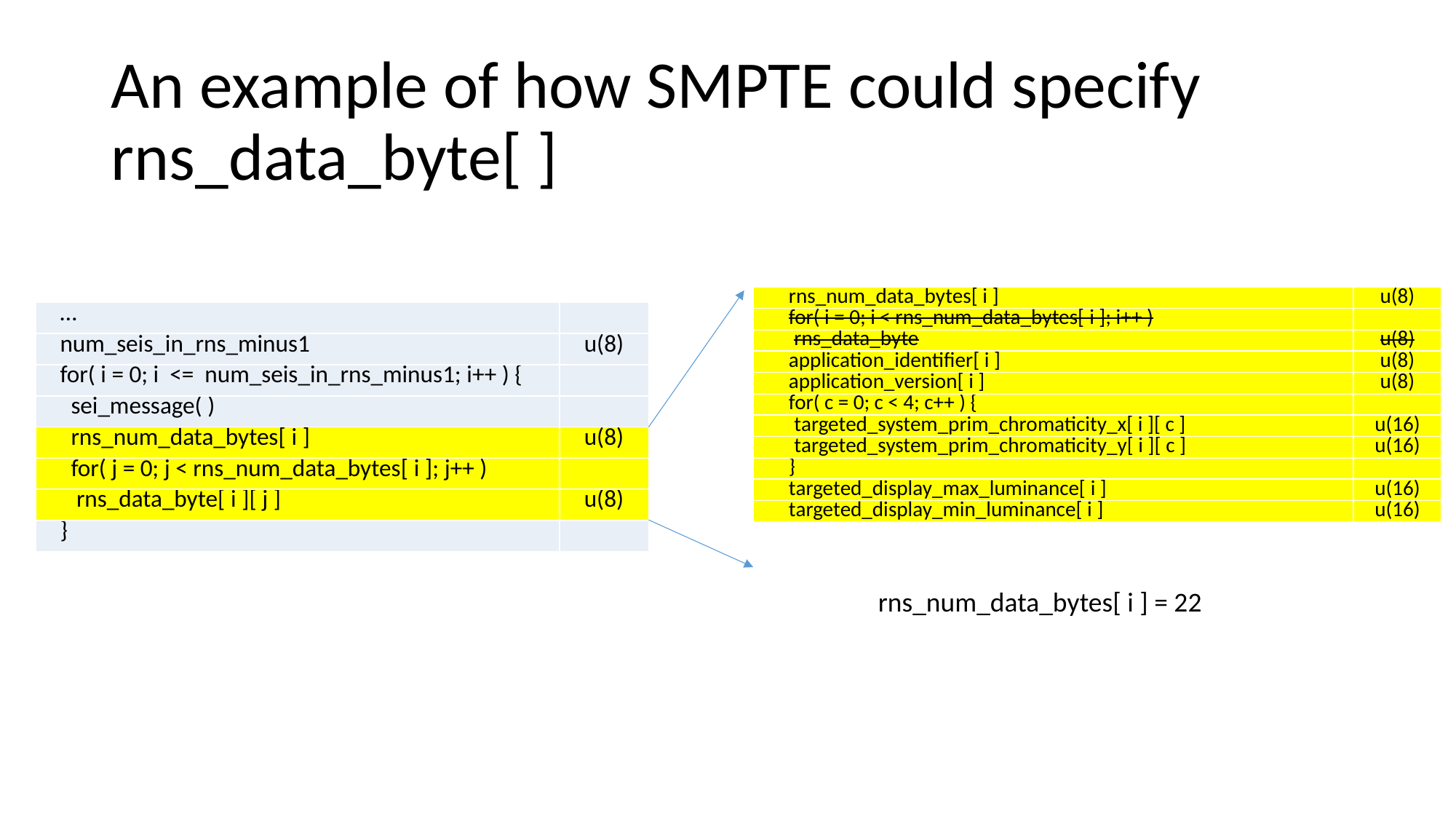

# An example of how SMPTE could specify rns_data_byte[ ]
| rns\_num\_data\_bytes[ i ] | u(8) |
| --- | --- |
| for( i = 0; i < rns\_num\_data\_bytes[ i ]; i++ ) |  |
| rns\_data\_byte | u(8) |
| application\_identifier[ i ] | u(8) |
| application\_version[ i ] | u(8) |
| for( c = 0; c < 4; c++ ) { |  |
| targeted\_system\_prim\_chromaticity\_x[ i ][ c ] | u(16) |
| targeted\_system\_prim\_chromaticity\_y[ i ][ c ] | u(16) |
| } |  |
| targeted\_display\_max\_luminance[ i ] | u(16) |
| targeted\_display\_min\_luminance[ i ] | u(16) |
| … |  |
| --- | --- |
| num\_seis\_in\_rns\_minus1 | u(8) |
| for( i = 0; i <= num\_seis\_in\_rns\_minus1; i++ ) { |  |
| sei\_message( ) |  |
| rns\_num\_data\_bytes[ i ] | u(8) |
| for( j = 0; j < rns\_num\_data\_bytes[ i ]; j++ ) |  |
| rns\_data\_byte[ i ][ j ] | u(8) |
| } |  |
rns_num_data_bytes[ i ] = 22